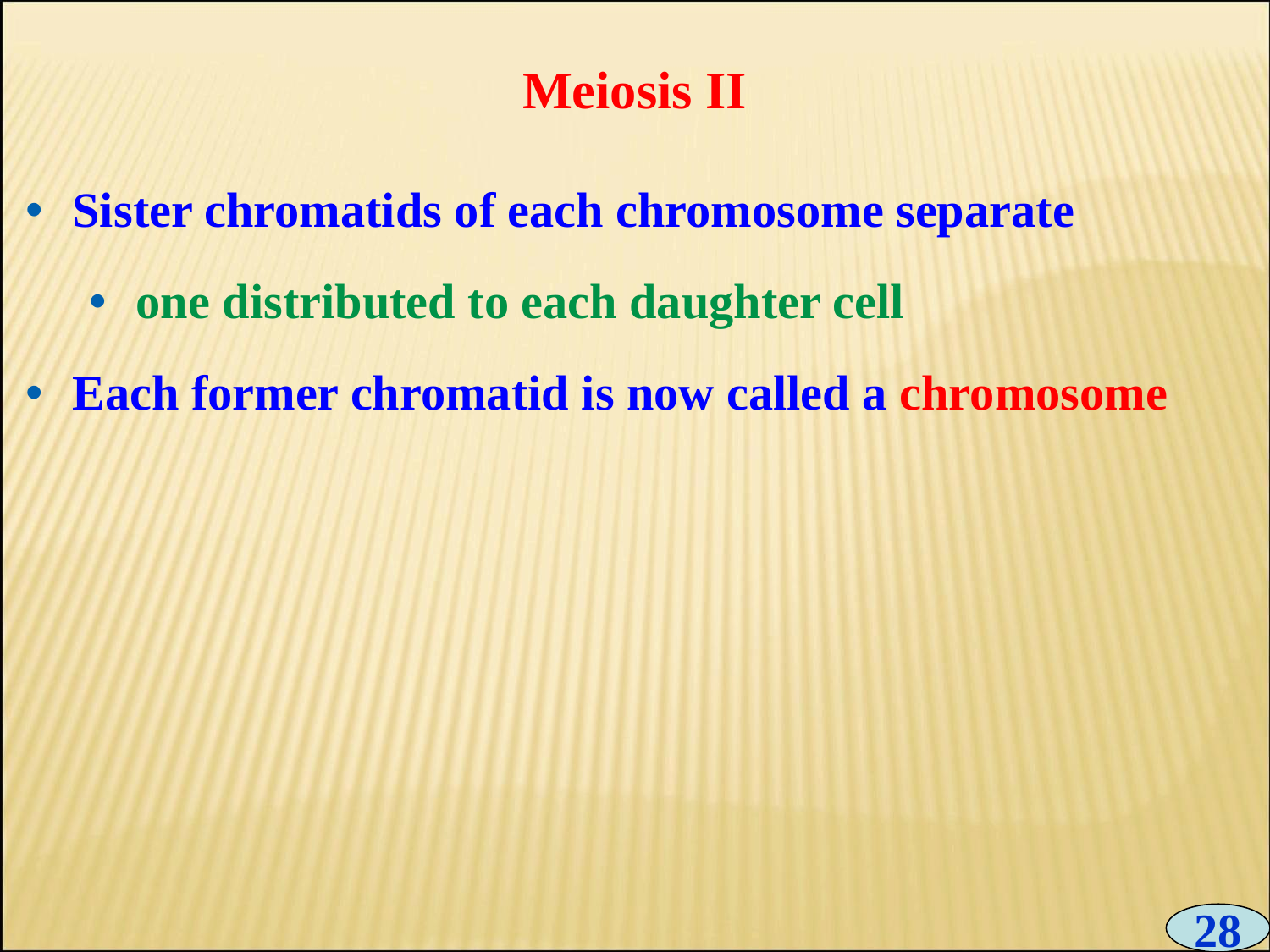

# Meiosis II
Sister chromatids of each chromosome separate
one distributed to each daughter cell
Each former chromatid is now called a chromosome
28